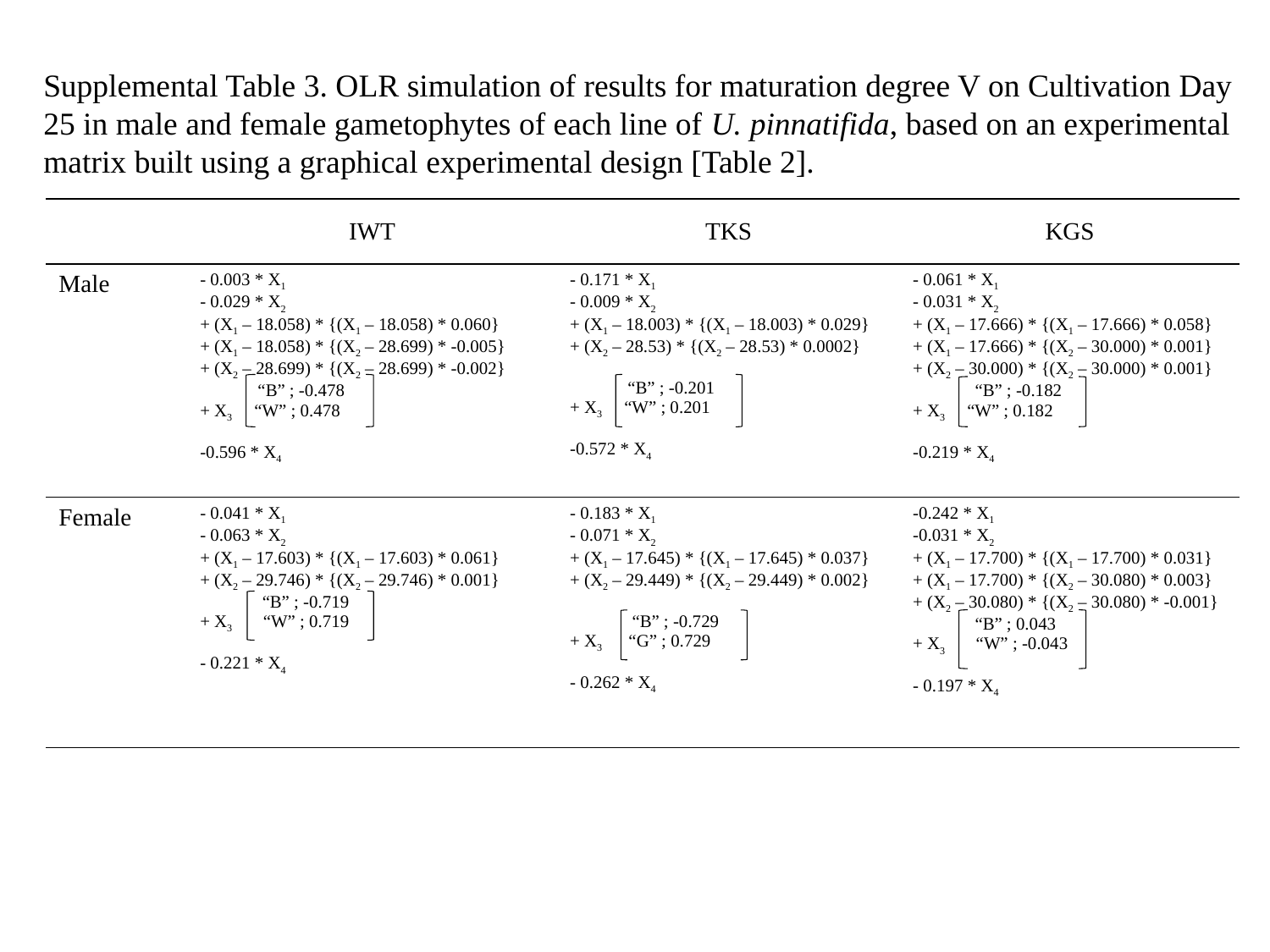

Supplemental Table 3. OLR simulation of results for maturation degree V on Cultivation Day 25 in male and female gametophytes of each line of U. pinnatifida, based on an experimental matrix built using a graphical experimental design [Table 2].
|  | IWT | TKS | KGS |
| --- | --- | --- | --- |
| Male | - 0.003 \* X1 - 0.029 \* X2 + (X1 – 18.058) \* {(X1 – 18.058) \* 0.060} + (X1 – 18.058) \* {(X2 – 28.699) \* -0.005} + (X2 – 28.699) \* {(X2 – 28.699) \* -0.002} “B” ; -0.478 + X3 “W” ; 0.478 -0.596 \* X4 | - 0.171 \* X1 - 0.009 \* X2 + (X1 – 18.003) \* {(X1 – 18.003) \* 0.029} + (X2 – 28.53) \* {(X2 – 28.53) \* 0.0002} “B” ; -0.201 + X3 “W” ; 0.201 -0.572 \* X4 | - 0.061 \* X1 - 0.031 \* X2 + (X1 – 17.666) \* {(X1 – 17.666) \* 0.058} + (X1 – 17.666) \* {(X2 – 30.000) \* 0.001} + (X2 – 30.000) \* {(X2 – 30.000) \* 0.001} “B” ; -0.182 + X3 “W” ; 0.182 -0.219 \* X4 |
| Female | - 0.041 \* X1 - 0.063 \* X2 + (X1 – 17.603) \* {(X1 – 17.603) \* 0.061} + (X2 – 29.746) \* {(X2 – 29.746) \* 0.001} “B” ; -0.719 + X3 “W” ; 0.719 - 0.221 \* X4 | - 0.183 \* X1 - 0.071 \* X2 + (X1 – 17.645) \* {(X1 – 17.645) \* 0.037} + (X2 – 29.449) \* {(X2 – 29.449) \* 0.002} “B” ; -0.729 + X3 “G” ; 0.729 - 0.262 \* X4 | -0.242 \* X1 -0.031 \* X2 + (X1 – 17.700) \* {(X1 – 17.700) \* 0.031} + (X1 – 17.700) \* {(X2 – 30.080) \* 0.003} + (X2 – 30.080) \* {(X2 – 30.080) \* -0.001} “B” ; 0.043 + X3 “W” ; -0.043 - 0.197 \* X4 |